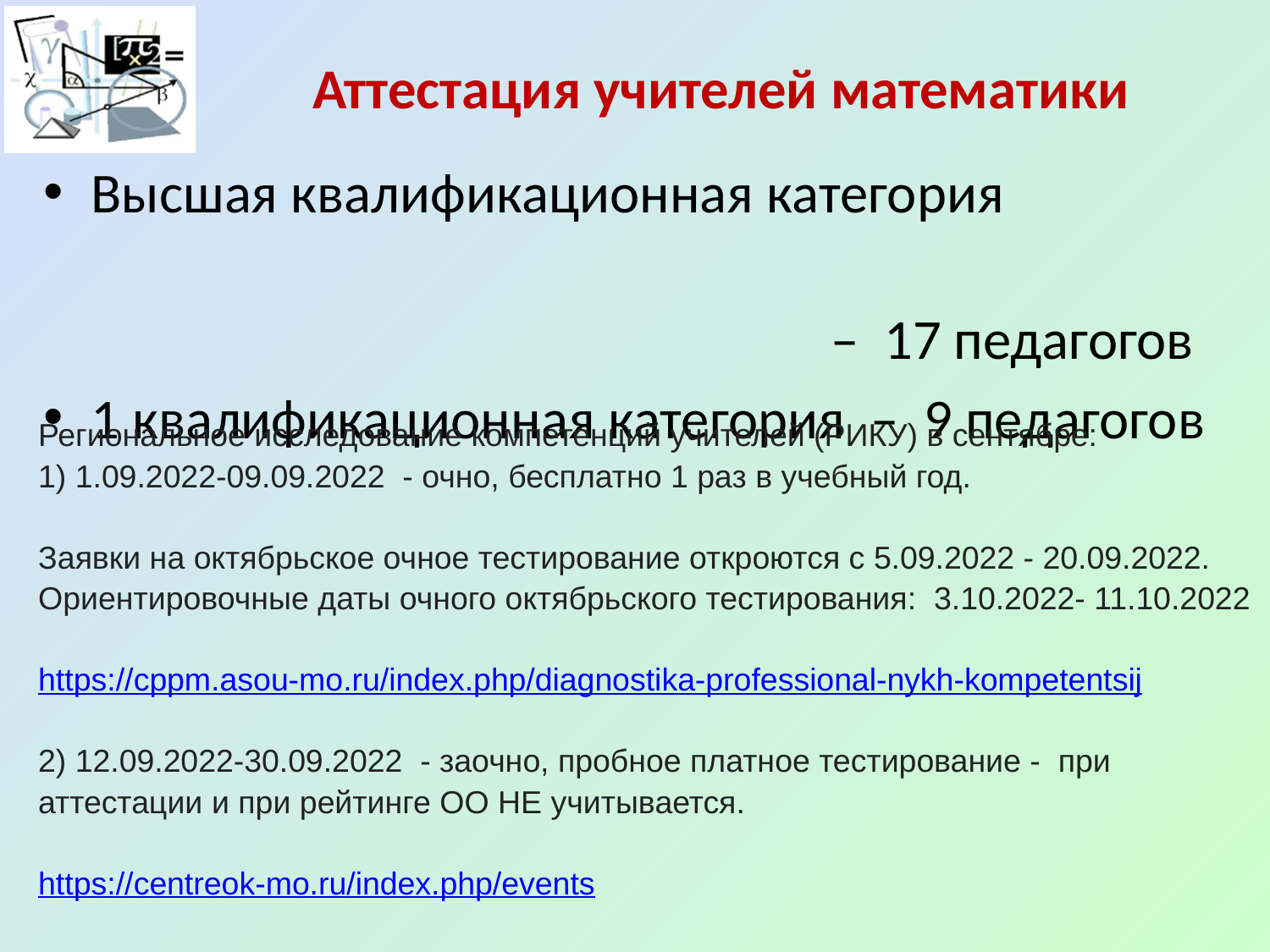

# Аттестация учителей математики
Высшая квалификационная категория
                                                              –  17 педагогов
1 квалификационная категория  –  9 педагогов

Региональное исследование компетенций учителей (РИКУ) в сентябре:
1) 1.09.2022-09.09.2022  - очно, бесплатно 1 раз в учебный год.

Заявки на октябрьское очное тестирование откроются с 5.09.2022 - 20.09.2022.
Ориентировочные даты очного октябрьского тестирования:  3.10.2022- 11.10.2022
https://cppm.asou-mo.ru/index.php/diagnostika-professional-nykh-kompetentsij 
2) 12.09.2022-30.09.2022  - заочно, пробное платное тестирование -  при аттестации и при рейтинге ОО НЕ учитывается.
https://centreok-mo.ru/index.php/events